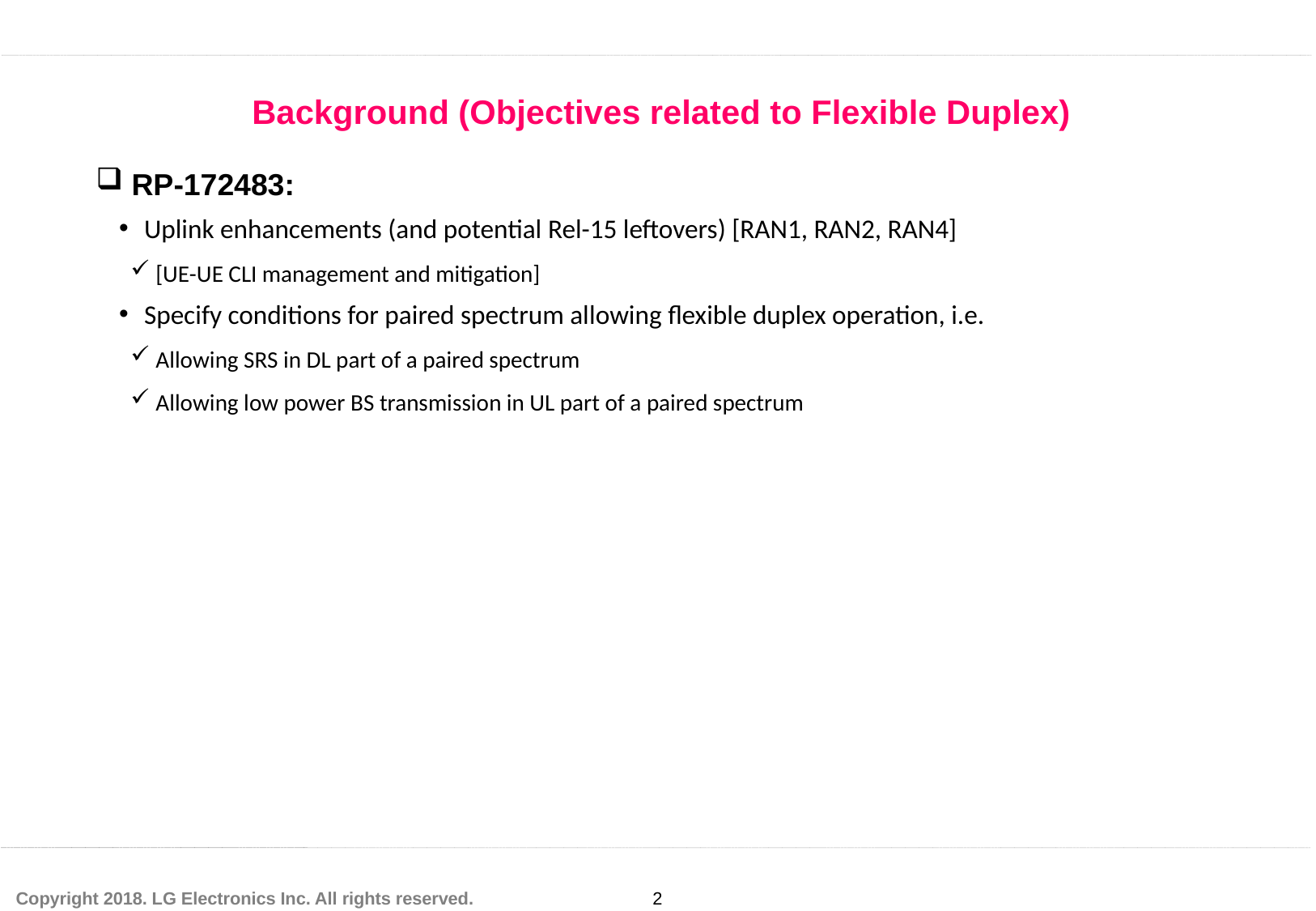

#
Background (Objectives related to Flexible Duplex)
RP-172483:
Uplink enhancements (and potential Rel-15 leftovers) [RAN1, RAN2, RAN4]
[UE-UE CLI management and mitigation]
Specify conditions for paired spectrum allowing flexible duplex operation, i.e.
Allowing SRS in DL part of a paired spectrum
Allowing low power BS transmission in UL part of a paired spectrum